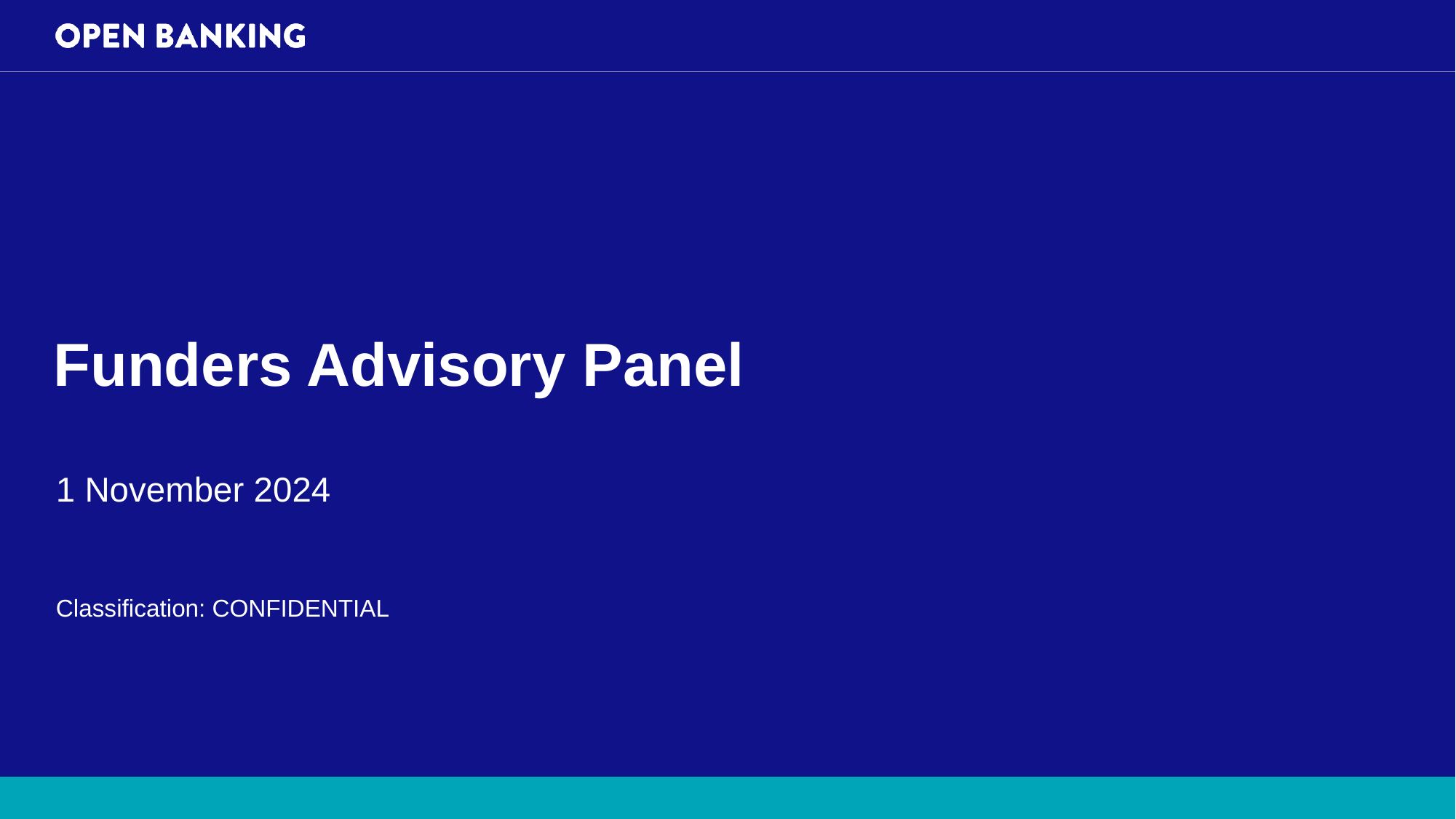

# Funders Advisory Panel
1 November 2024

Classification: CONFIDENTIAL